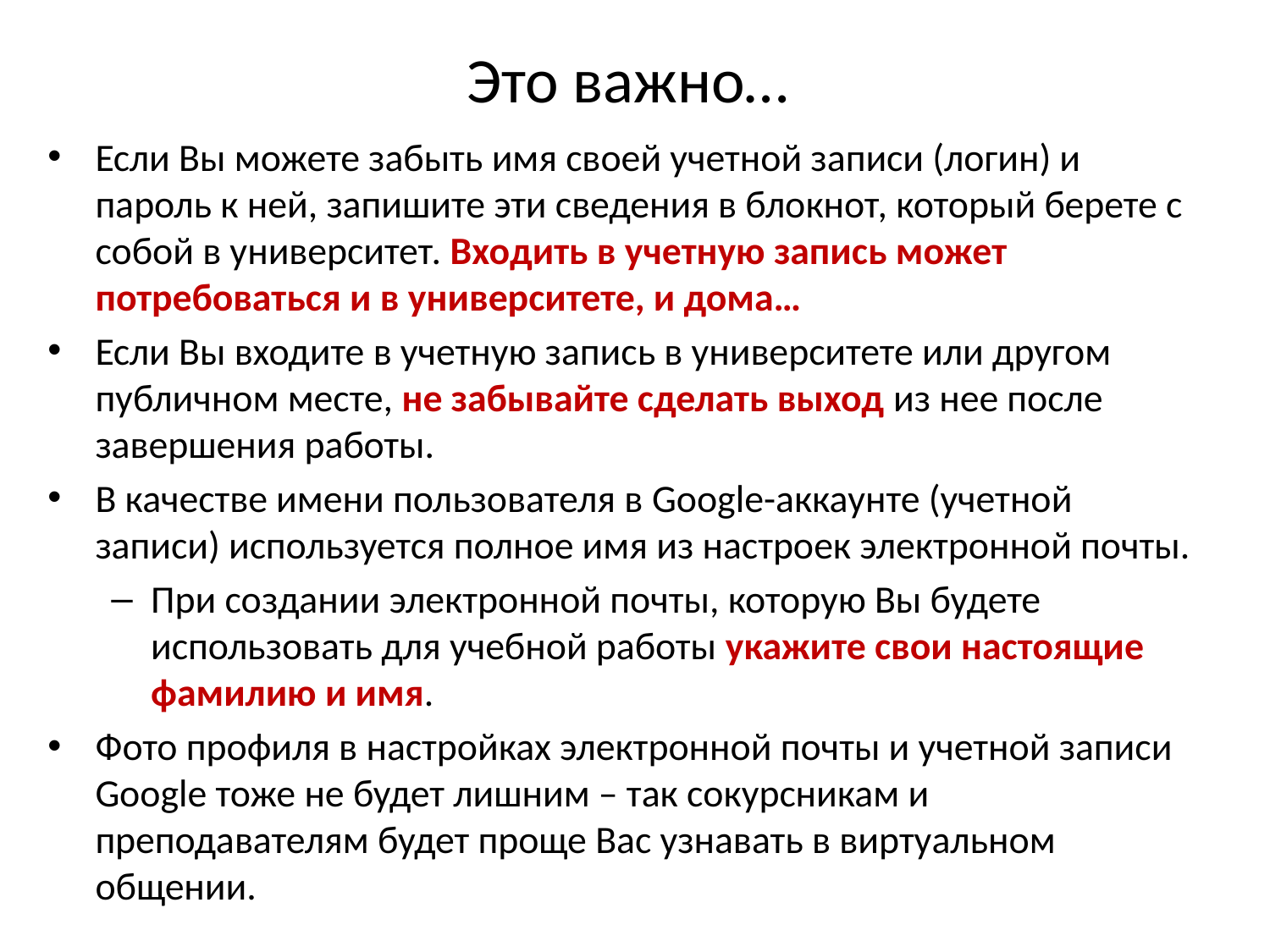

# Это важно…
Если Вы можете забыть имя своей учетной записи (логин) и пароль к ней, запишите эти сведения в блокнот, который берете с собой в университет. Входить в учетную запись может потребоваться и в университете, и дома…
Если Вы входите в учетную запись в университете или другом публичном месте, не забывайте сделать выход из нее после завершения работы.
В качестве имени пользователя в Google-аккаунте (учетной записи) используется полное имя из настроек электронной почты.
При создании электронной почты, которую Вы будете использовать для учебной работы укажите свои настоящие фамилию и имя.
Фото профиля в настройках электронной почты и учетной записи Google тоже не будет лишним – так сокурсникам и преподавателям будет проще Вас узнавать в виртуальном общении.